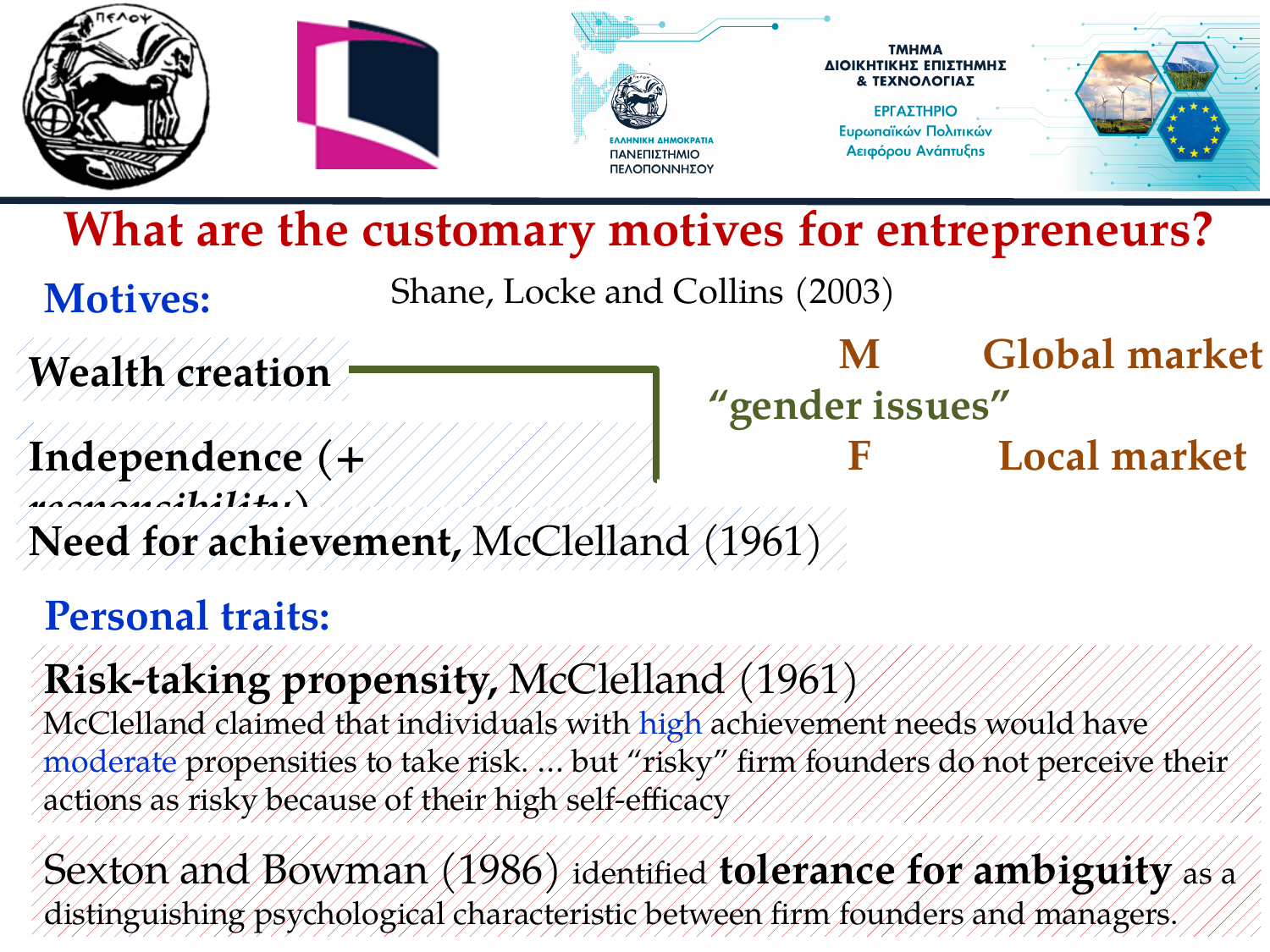

What are the customary motives for entrepreneurs?
Shane, Locke and Collins (2003)
Motives:
M
“gender issues”
F
Global market

Local market
Wealth creation
Independence (+ responsibility)
Need for achievement, McClelland (1961)
Personal traits:
Risk-taking propensity, McClelland (1961)
McClelland claimed that individuals with high achievement needs would have moderate propensities to take risk. … but “risky” firm founders do not perceive their actions as risky because of their high self-efficacy
Sexton and Bowman (1986) identified tolerance for ambiguity as a distinguishing psychological characteristic between firm founders and managers.